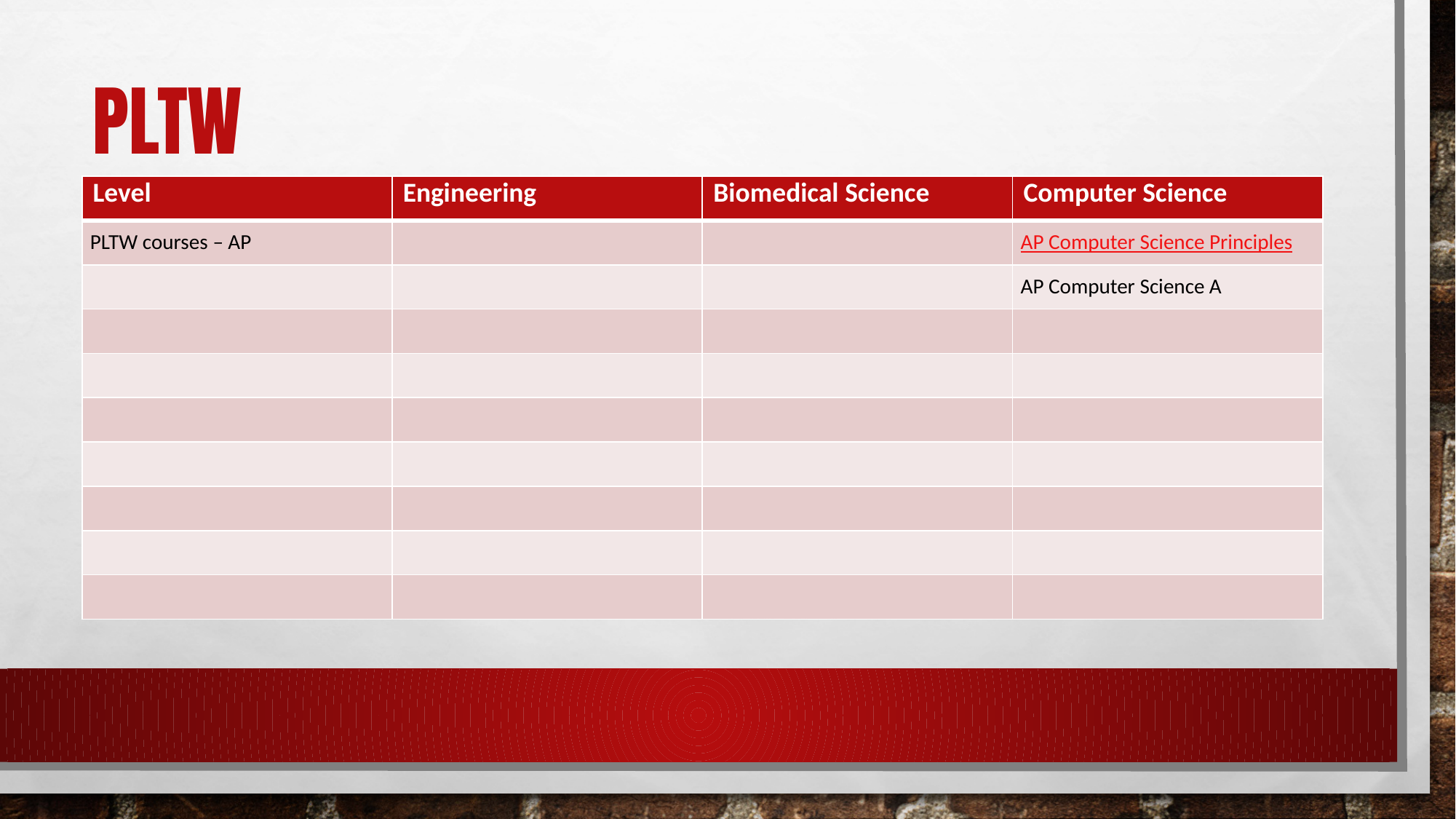

# PLTW
| Level | Engineering | Biomedical Science | Computer Science |
| --- | --- | --- | --- |
| PLTW courses – AP |  |  | AP Computer Science Principles |
|  |  |  | AP Computer Science A |
|  |  |  |  |
|  |  |  |  |
|  |  |  |  |
|  |  |  |  |
|  |  |  |  |
|  |  |  |  |
|  |  |  |  |